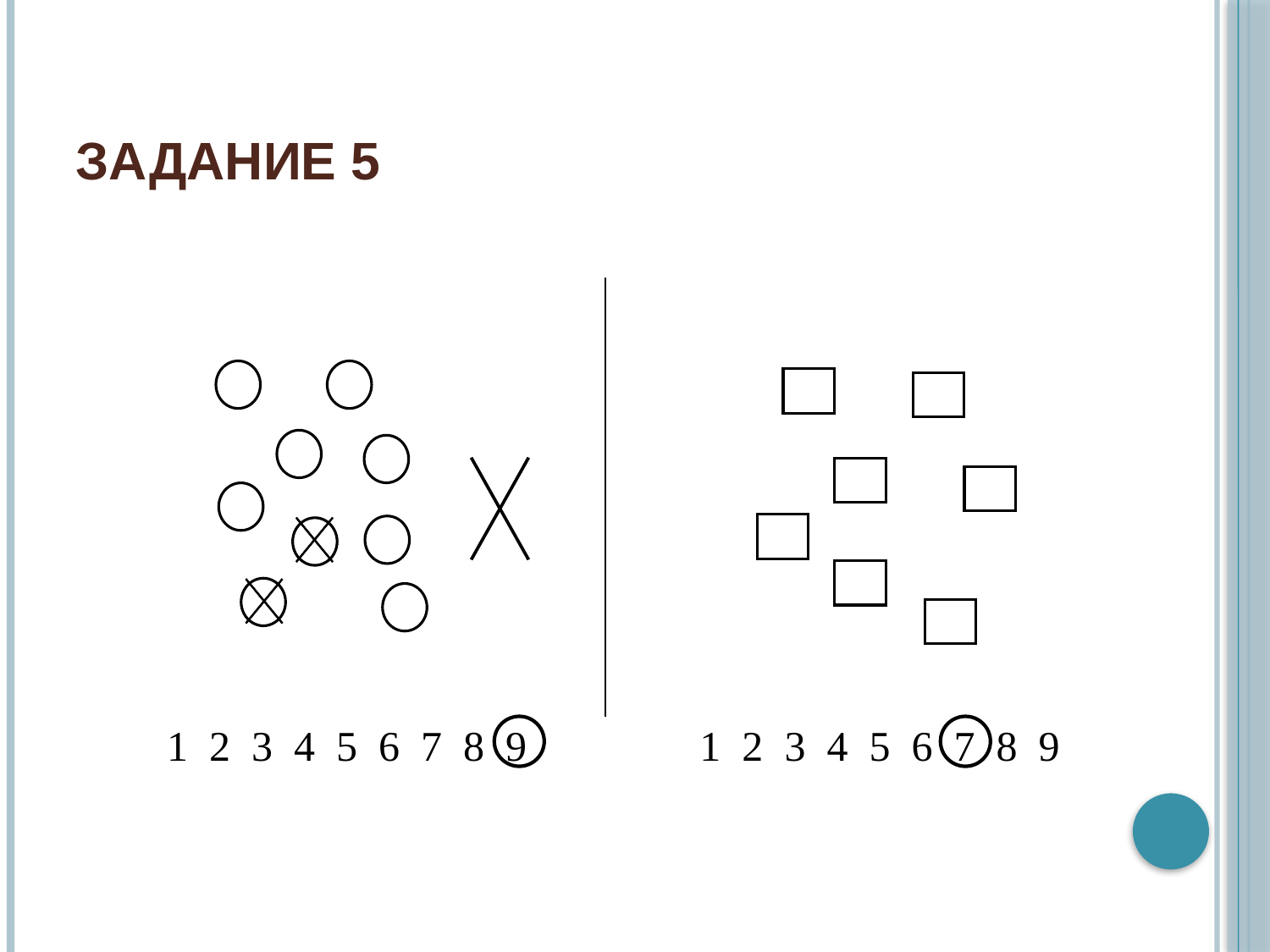

# Задание 5
|  |  |
| --- | --- |
| 1 2 3 4 5 6 7 8 9 | 1 2 3 4 5 6 7 8 9 |